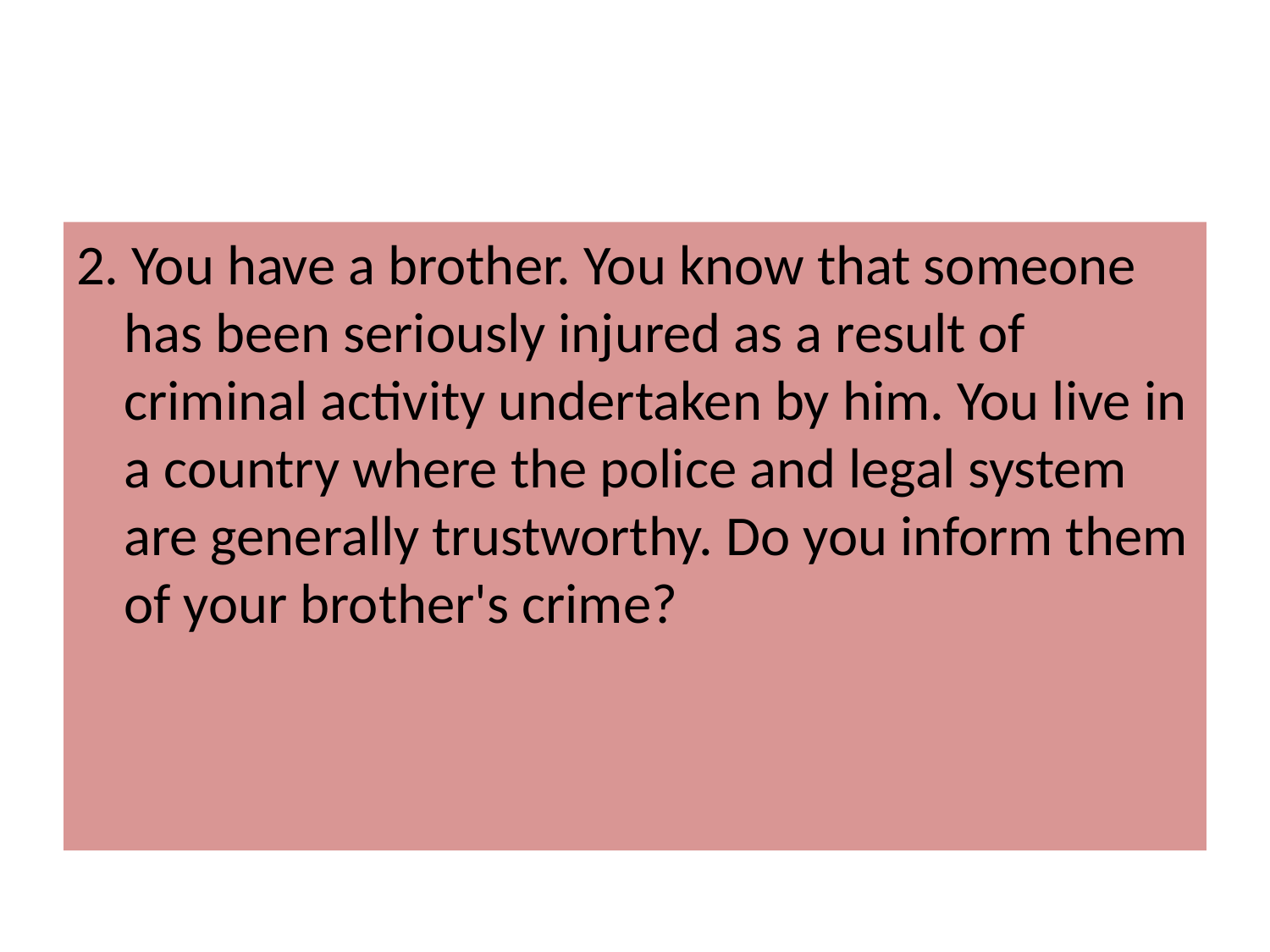

#
2. You have a brother. You know that someone has been seriously injured as a result of criminal activity undertaken by him. You live in a country where the police and legal system are generally trustworthy. Do you inform them of your brother's crime?